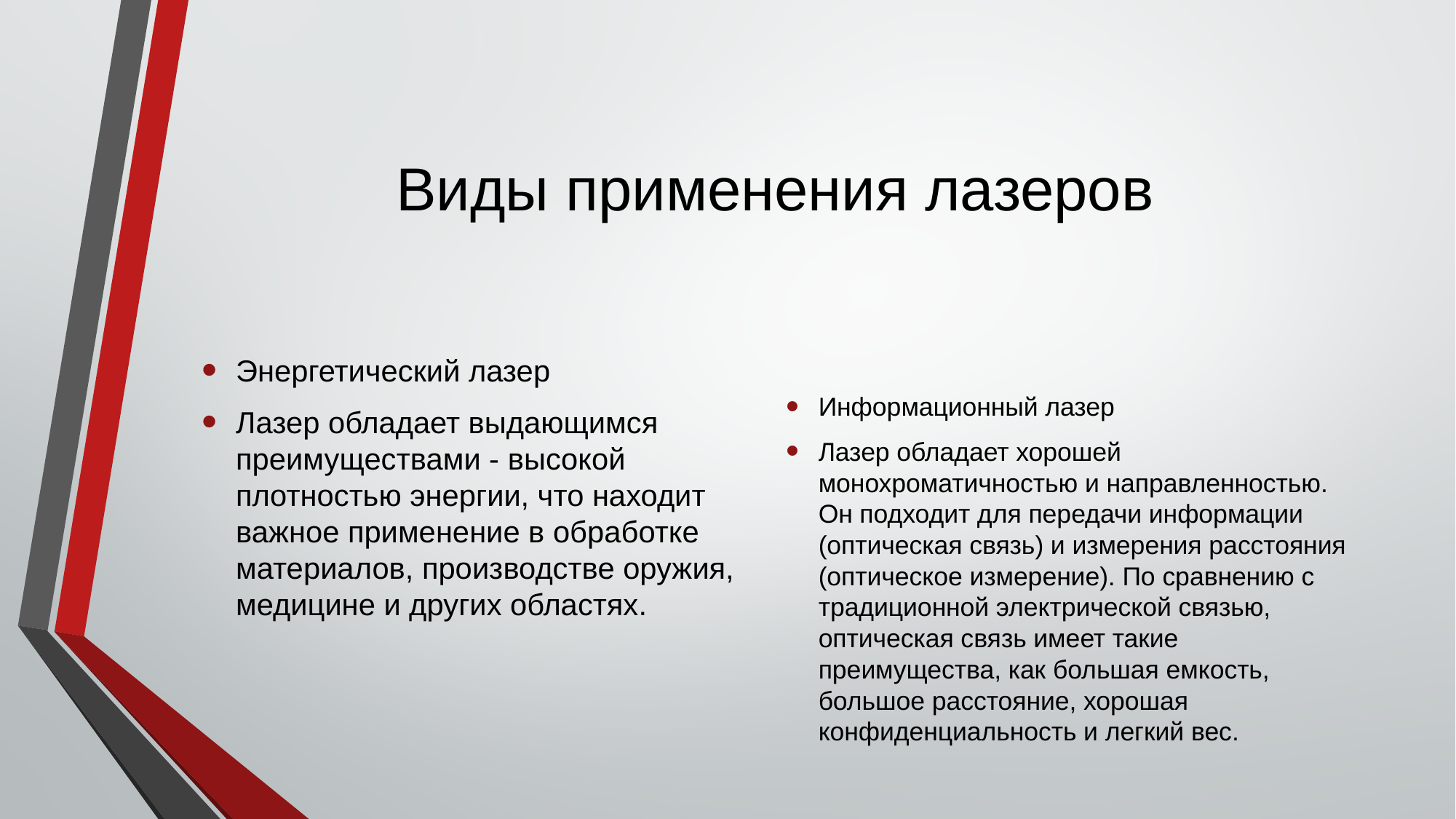

# Виды применения лазеров
Энергетический лазер
Лазер обладает выдающимся преимуществами - высокой плотностью энергии, что находит важное применение в обработке материалов, производстве оружия, медицине и других областях.
Информационный лазер
Лазер обладает хорошей монохроматичностью и направленностью. Он подходит для передачи информации (оптическая связь) и измерения расстояния (оптическое измерение). По сравнению с традиционной электрической связью, оптическая связь имеет такие преимущества, как большая емкость, большое расстояние, хорошая конфиденциальность и легкий вес.